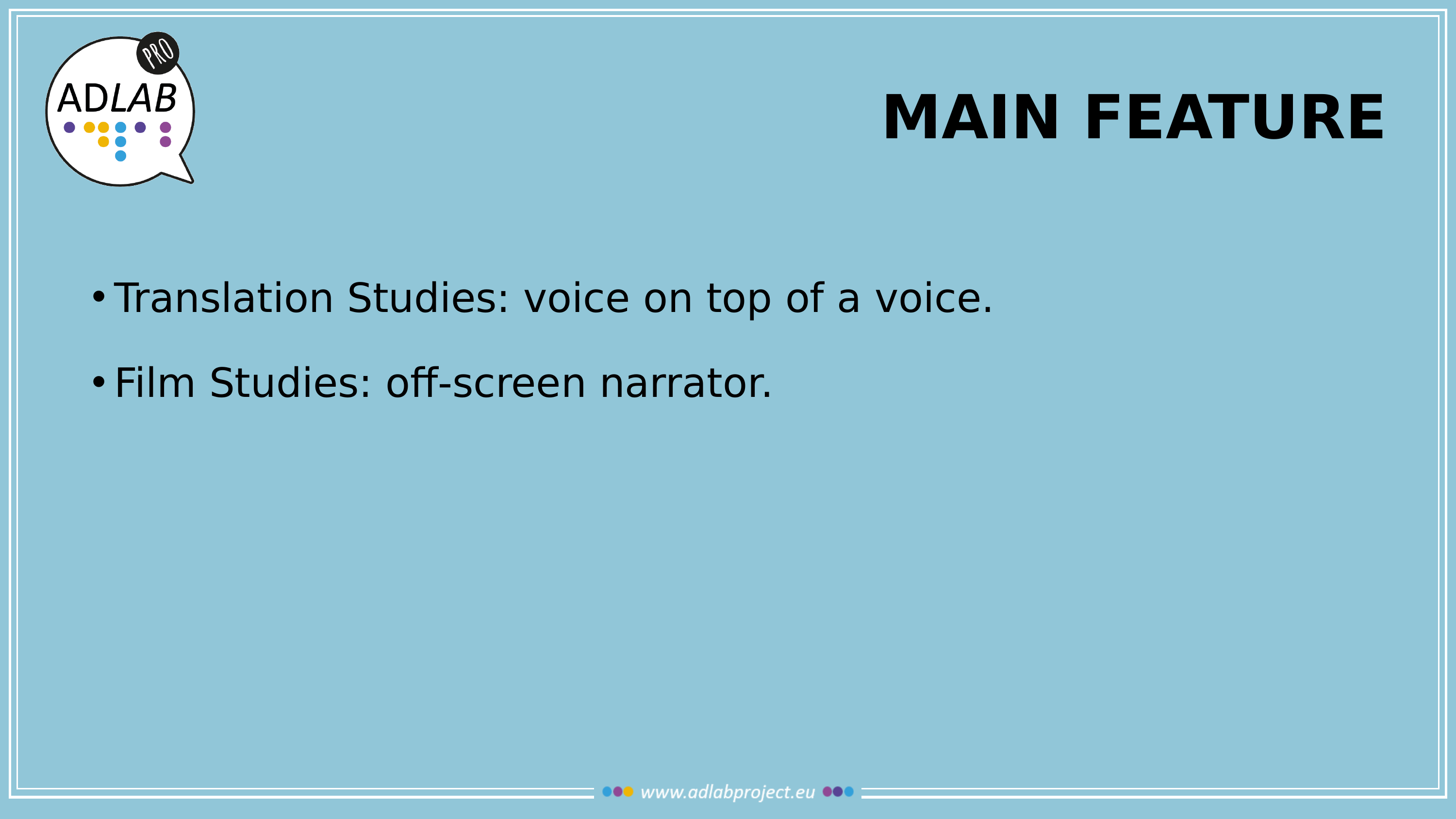

# MAIN FEATURE
Translation Studies: voice on top of a voice.
Film Studies: off-screen narrator.